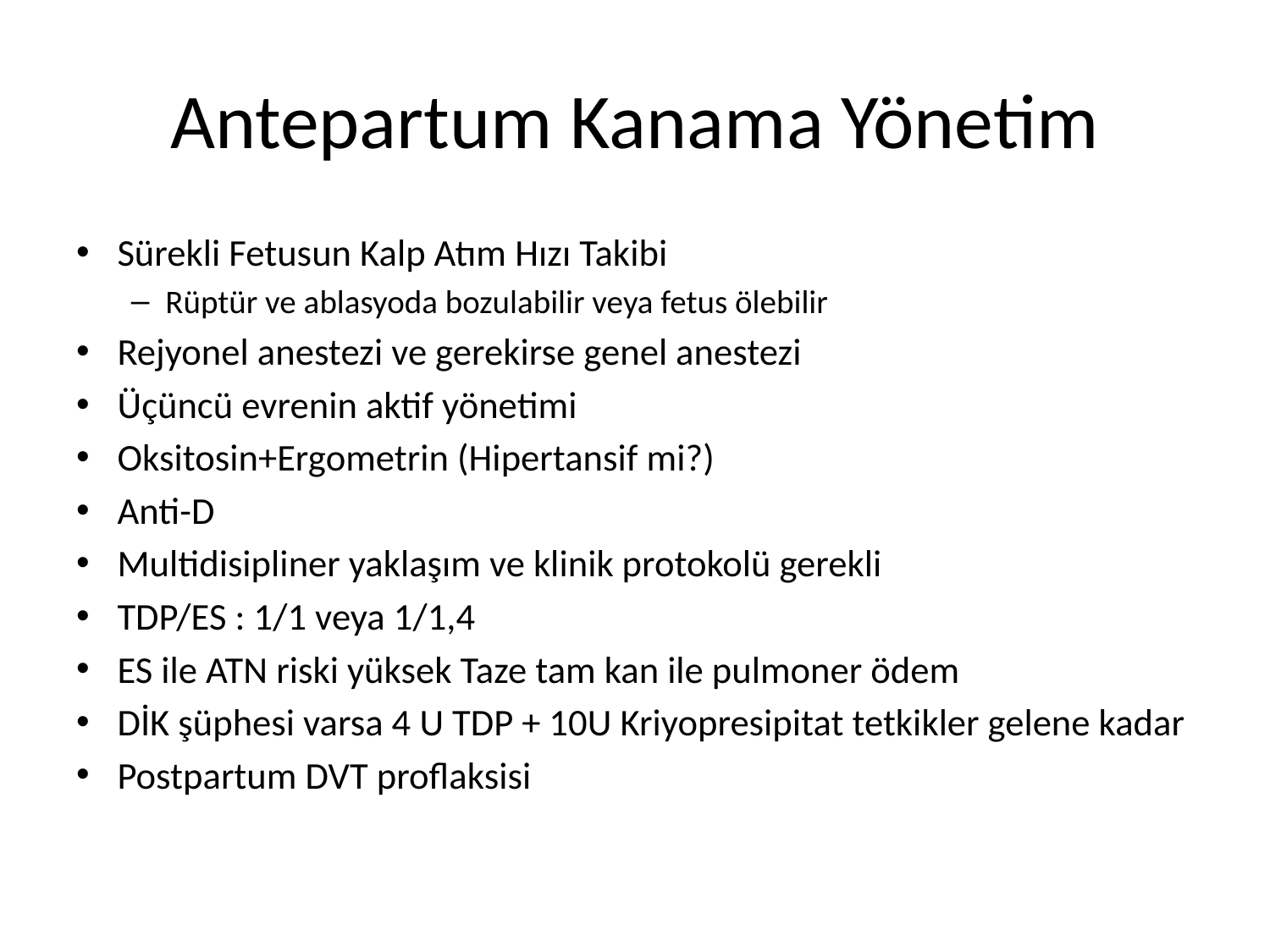

# Antepartum Kanama Yönetim
Sürekli Fetusun Kalp Atım Hızı Takibi
Rüptür ve ablasyoda bozulabilir veya fetus ölebilir
Rejyonel anestezi ve gerekirse genel anestezi
Üçüncü evrenin aktif yönetimi
Oksitosin+Ergometrin (Hipertansif mi?)
Anti-D
Multidisipliner yaklaşım ve klinik protokolü gerekli
TDP/ES : 1/1 veya 1/1,4
ES ile ATN riski yüksek Taze tam kan ile pulmoner ödem
DİK şüphesi varsa 4 U TDP + 10U Kriyopresipitat tetkikler gelene kadar
Postpartum DVT proflaksisi